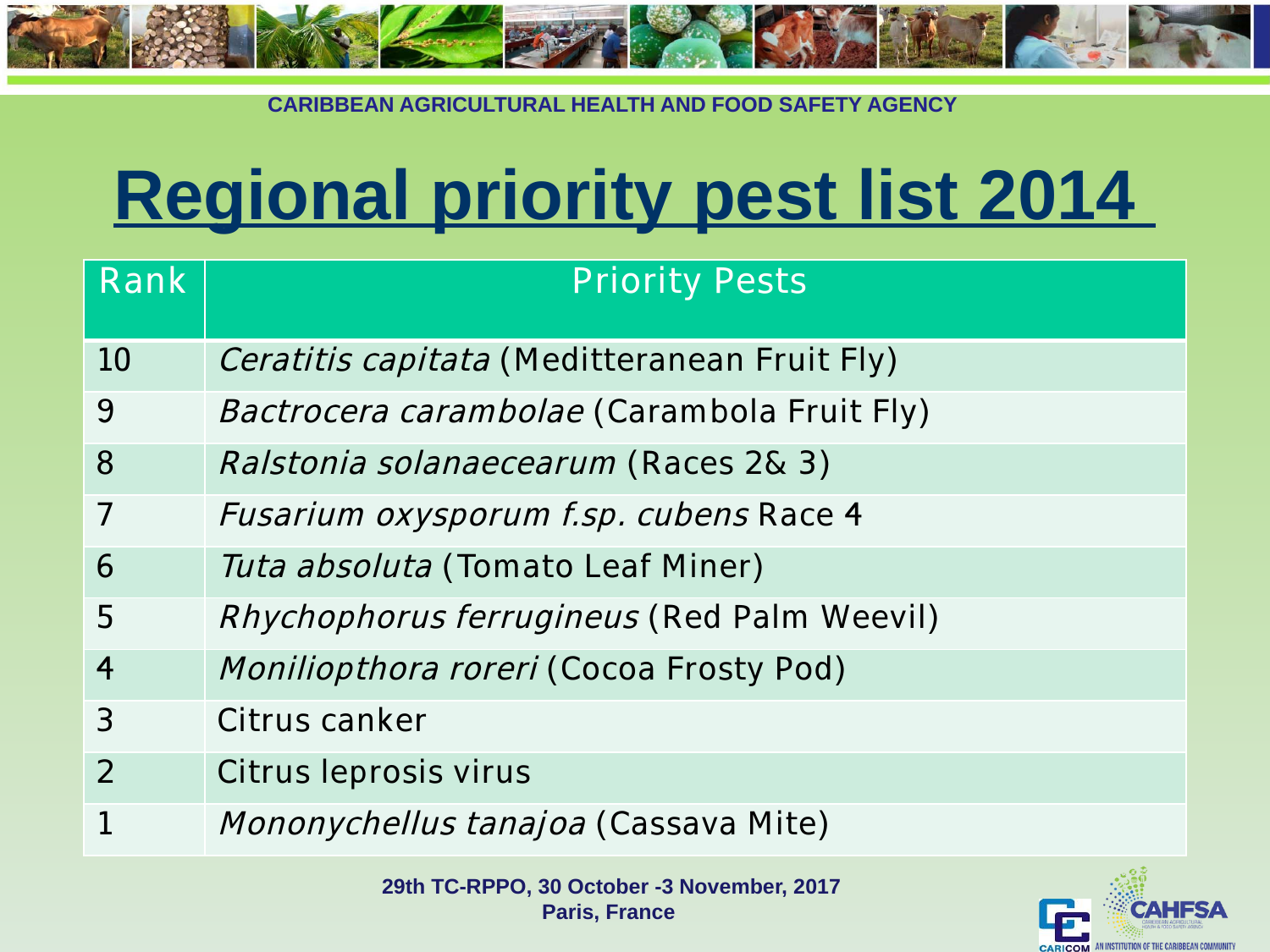

# Regional priority pest list 2014
| Rank | Priority Pests |
| --- | --- |
| 10 | Ceratitis capitata (Meditteranean Fruit Fly) |
| 9 | Bactrocera carambolae (Carambola Fruit Fly) |
| 8 | Ralstonia solanaecearum (Races 2& 3) |
| 7 | Fusarium oxysporum f.sp. cubens Race 4 |
| 6 | Tuta absoluta (Tomato Leaf Miner) |
| 5 | Rhychophorus ferrugineus (Red Palm Weevil) |
| 4 | Moniliopthora roreri (Cocoa Frosty Pod) |
| 3 | Citrus canker |
| 2 | Citrus leprosis virus |
| 1 | Mononychellus tanajoa (Cassava Mite) |